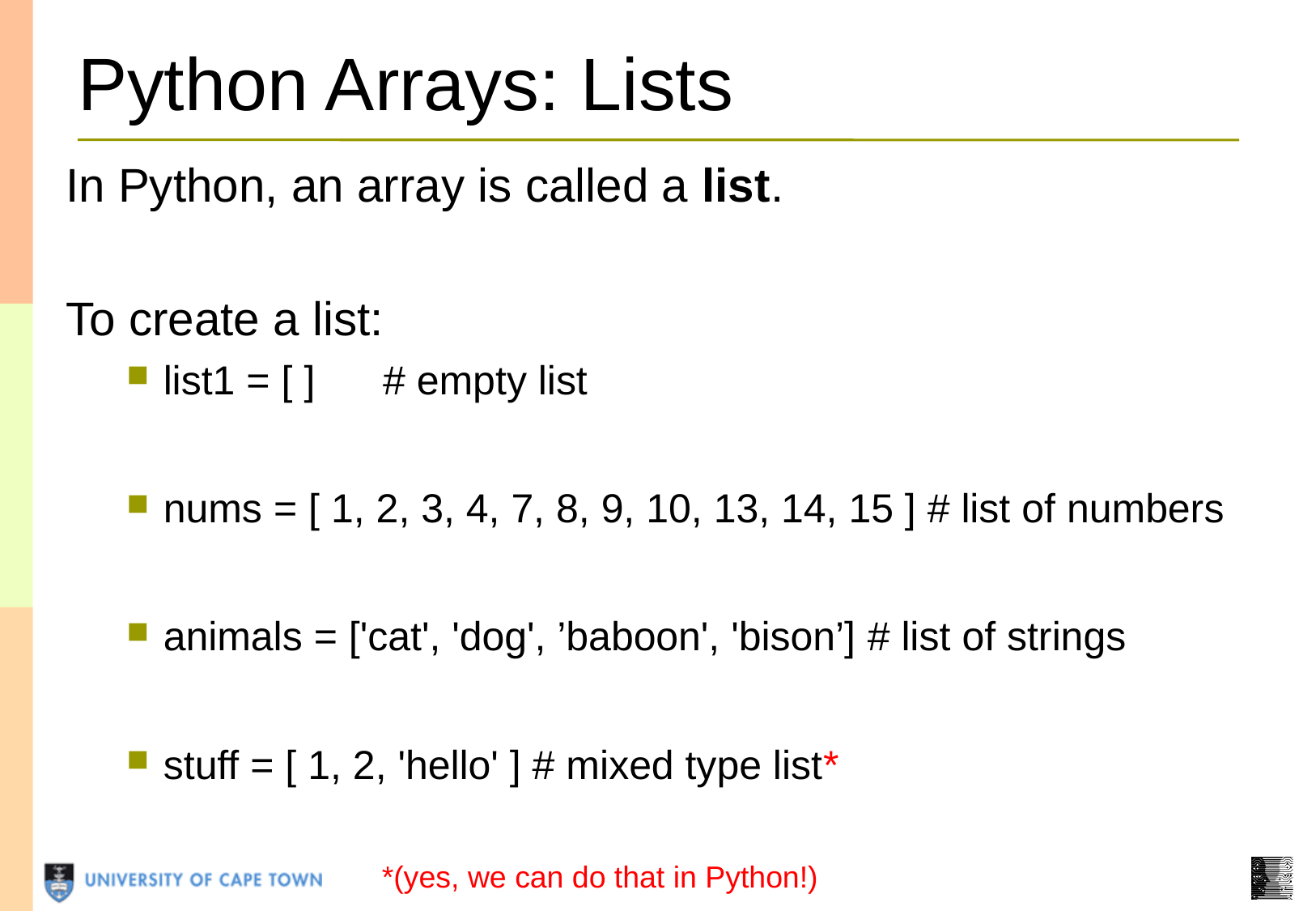

Python Arrays: Lists
In Python, an array is called a list.

To create a list:
list1 = [ ]      # empty list

nums = [ 1, 2, 3, 4, 7, 8, 9, 10, 13, 14, 15 ] # list of numbers

animals = ['cat', 'dog', ’baboon', 'bison’] # list of strings

stuff = [ 1, 2, 'hello' ] # mixed type list*
*(yes, we can do that in Python!)